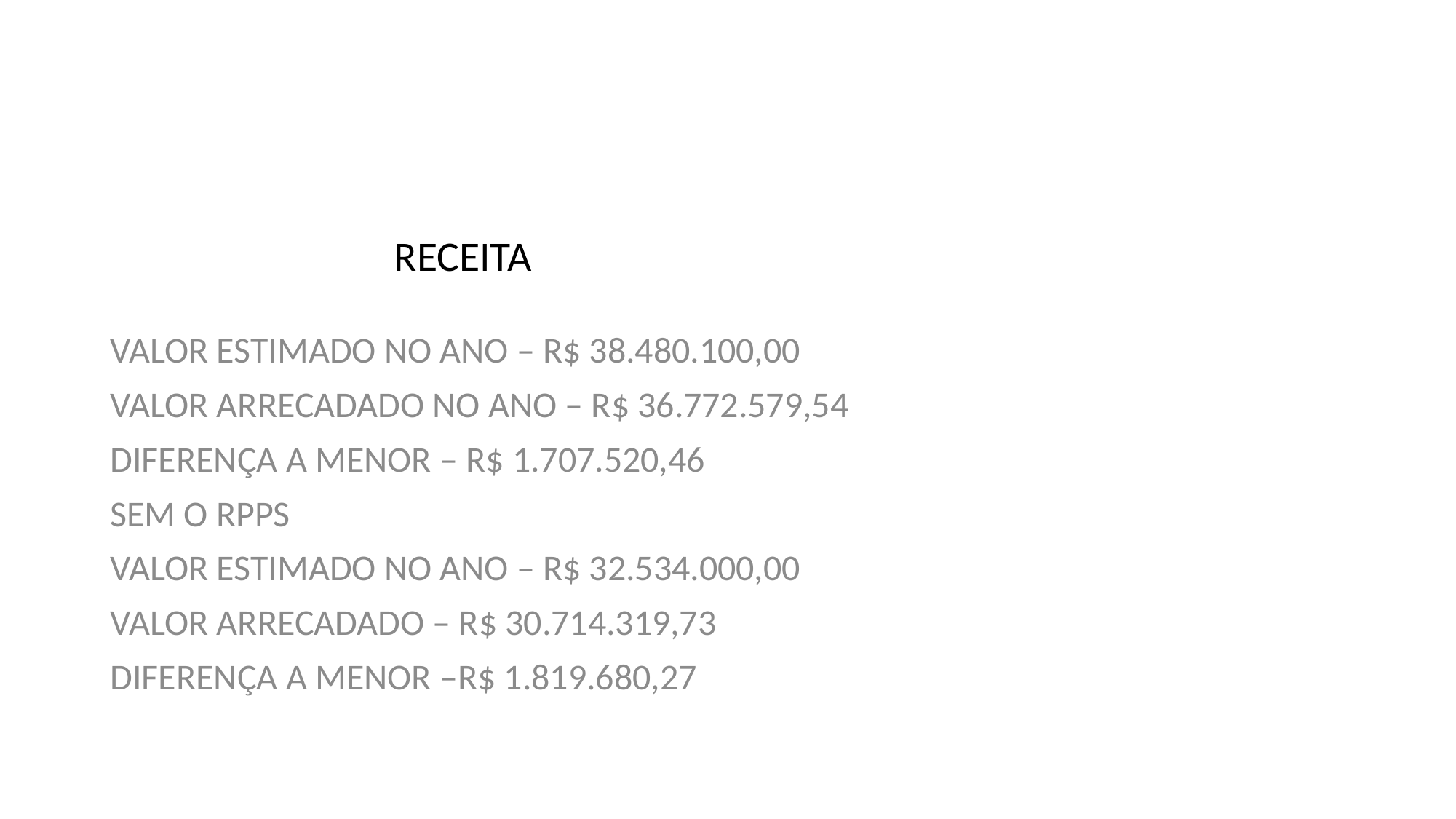

# RECEITA

VALOR ESTIMADO NO ANO – R$ 38.480.100,00
VALOR ARRECADADO NO ANO – R$ 36.772.579,54
DIFERENÇA A MENOR – R$ 1.707.520,46
SEM O RPPS
VALOR ESTIMADO NO ANO – R$ 32.534.000,00
VALOR ARRECADADO – R$ 30.714.319,73
DIFERENÇA A MENOR –R$ 1.819.680,27